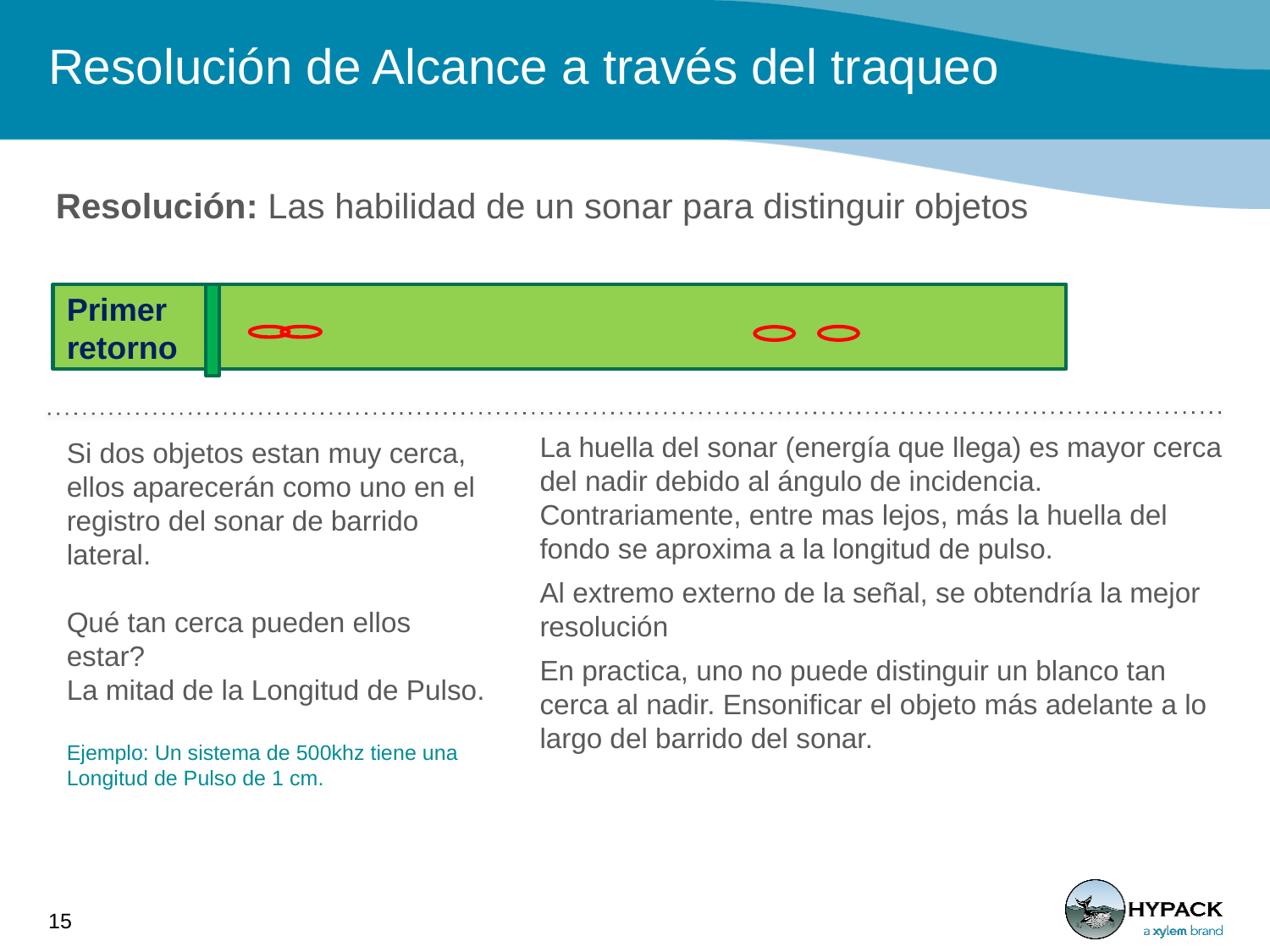

# Resolución de Alcance a través del traqueo
Resolución: Las habilidad de un sonar para distinguir objetos
Primer retorno

Si dos objetos estan muy cerca, ellos aparecerán como uno en el registro del sonar de barrido lateral.

Qué tan cerca pueden ellos estar?
La mitad de la Longitud de Pulso.

Ejemplo: Un sistema de 500khz tiene una Longitud de Pulso de 1 cm.
La huella del sonar (energía que llega) es mayor cerca del nadir debido al ángulo de incidencia. Contrariamente, entre mas lejos, más la huella del fondo se aproxima a la longitud de pulso.
Al extremo externo de la señal, se obtendría la mejor resolución
En practica, uno no puede distinguir un blanco tan cerca al nadir. Ensonificar el objeto más adelante a lo largo del barrido del sonar.

15